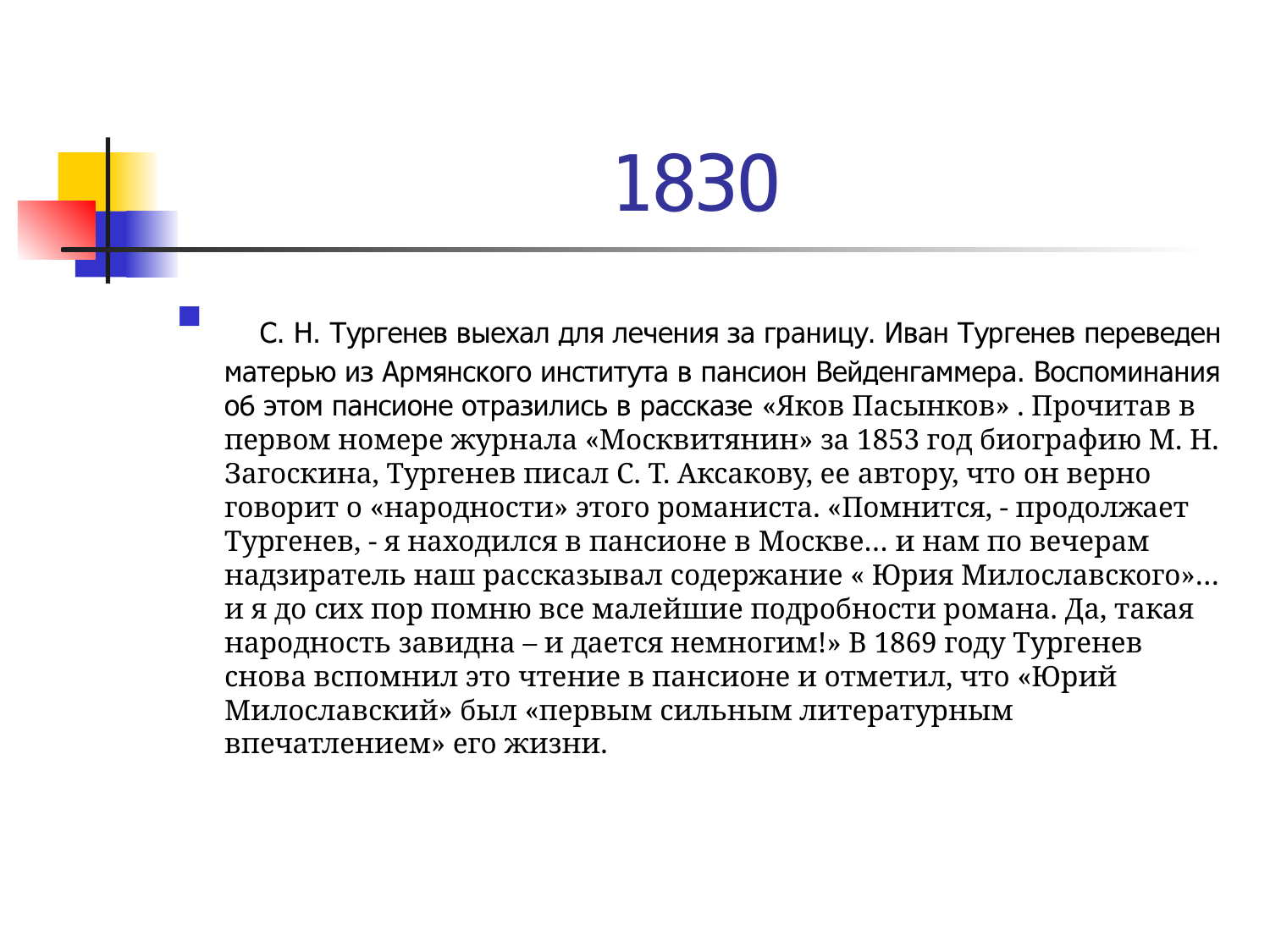

# 1830
  С. Н. Тургенев выехал для лечения за границу. Иван Тургенев переведен матерью из Армянского института в пансион Вейденгаммера. Воспоминания об этом пансионе отразились в рассказе «Яков Пасынков» . Прочитав в первом номере журнала «Москвитянин» за 1853 год биографию М. Н. Загоскина, Тургенев писал С. Т. Аксакову, ее автору, что он верно говорит о «народности» этого романиста. «Помнится, - продолжает Тургенев, - я находился в пансионе в Москве… и нам по вечерам надзиратель наш рассказывал содержание « Юрия Милославского»… и я до сих пор помню все малейшие подробности романа. Да, такая народность завидна – и дается немногим!» В 1869 году Тургенев снова вспомнил это чтение в пансионе и отметил, что «Юрий Милославский» был «первым сильным литературным впечатлением» его жизни.